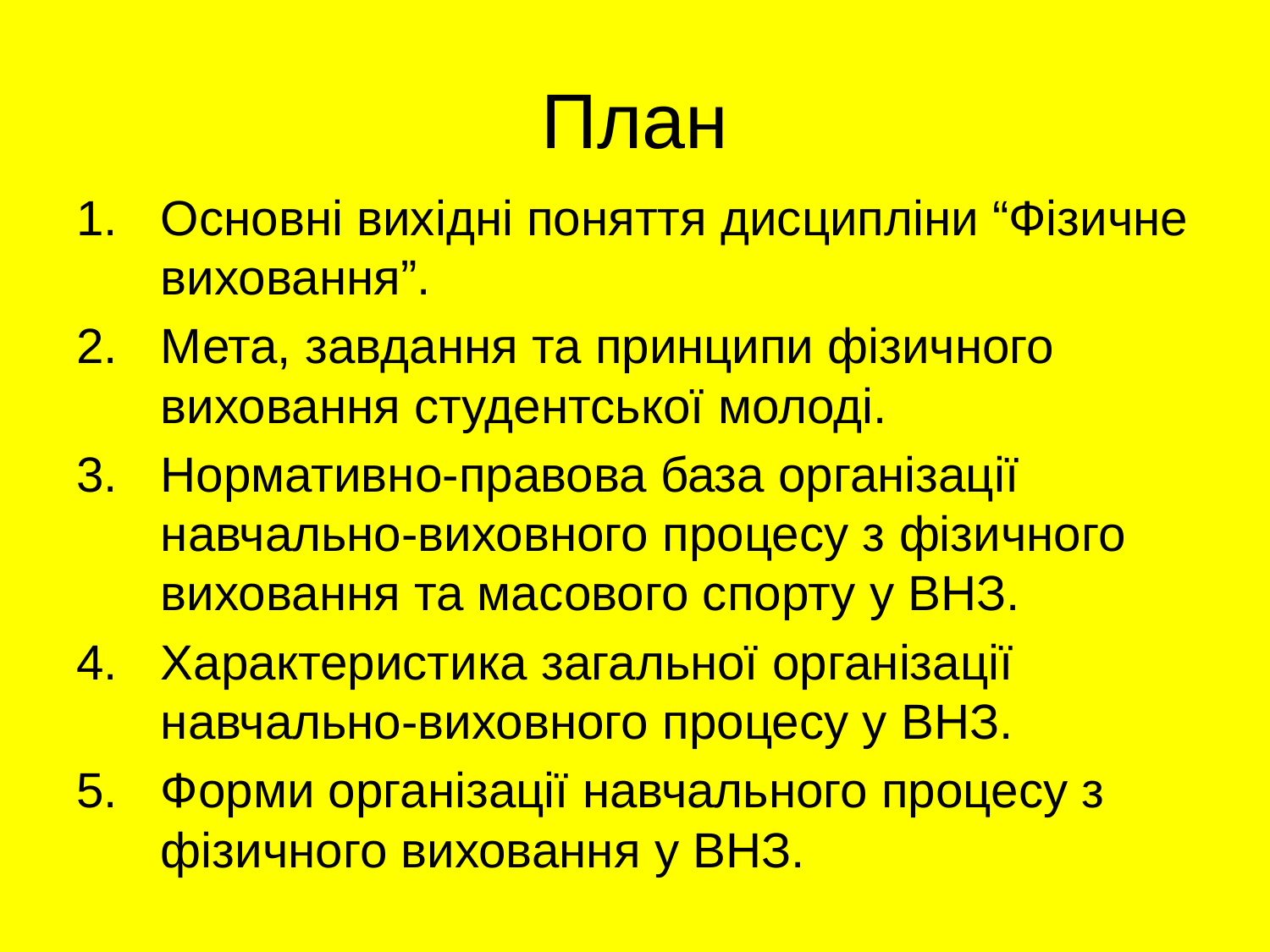

# План
Основні вихідні поняття дисципліни “Фізичне виховання”.
Мета, завдання та принципи фізичного виховання студентської молоді.
Нормативно-правова база організації навчально-виховного процесу з фізичного виховання та масового спорту у ВНЗ.
Характеристика загальної організації навчально-виховного процесу у ВНЗ.
Форми організації навчального процесу з фізичного виховання у ВНЗ.